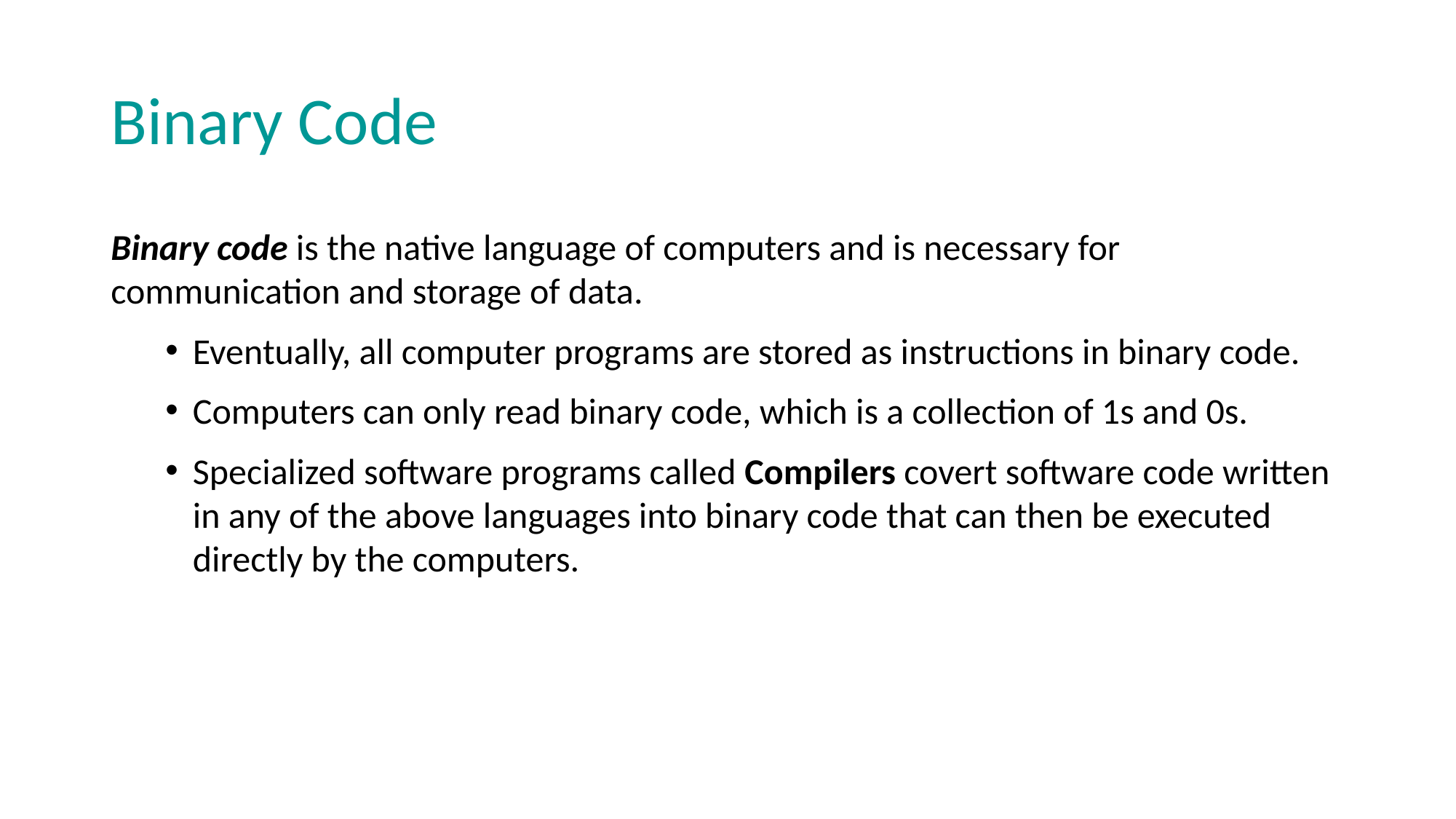

# Binary Code
Binary code is the native language of computers and is necessary for communication and storage of data.
Eventually, all computer programs are stored as instructions in binary code.
Computers can only read binary code, which is a collection of 1s and 0s.
Specialized software programs called Compilers covert software code written in any of the above languages into binary code that can then be executed directly by the computers.